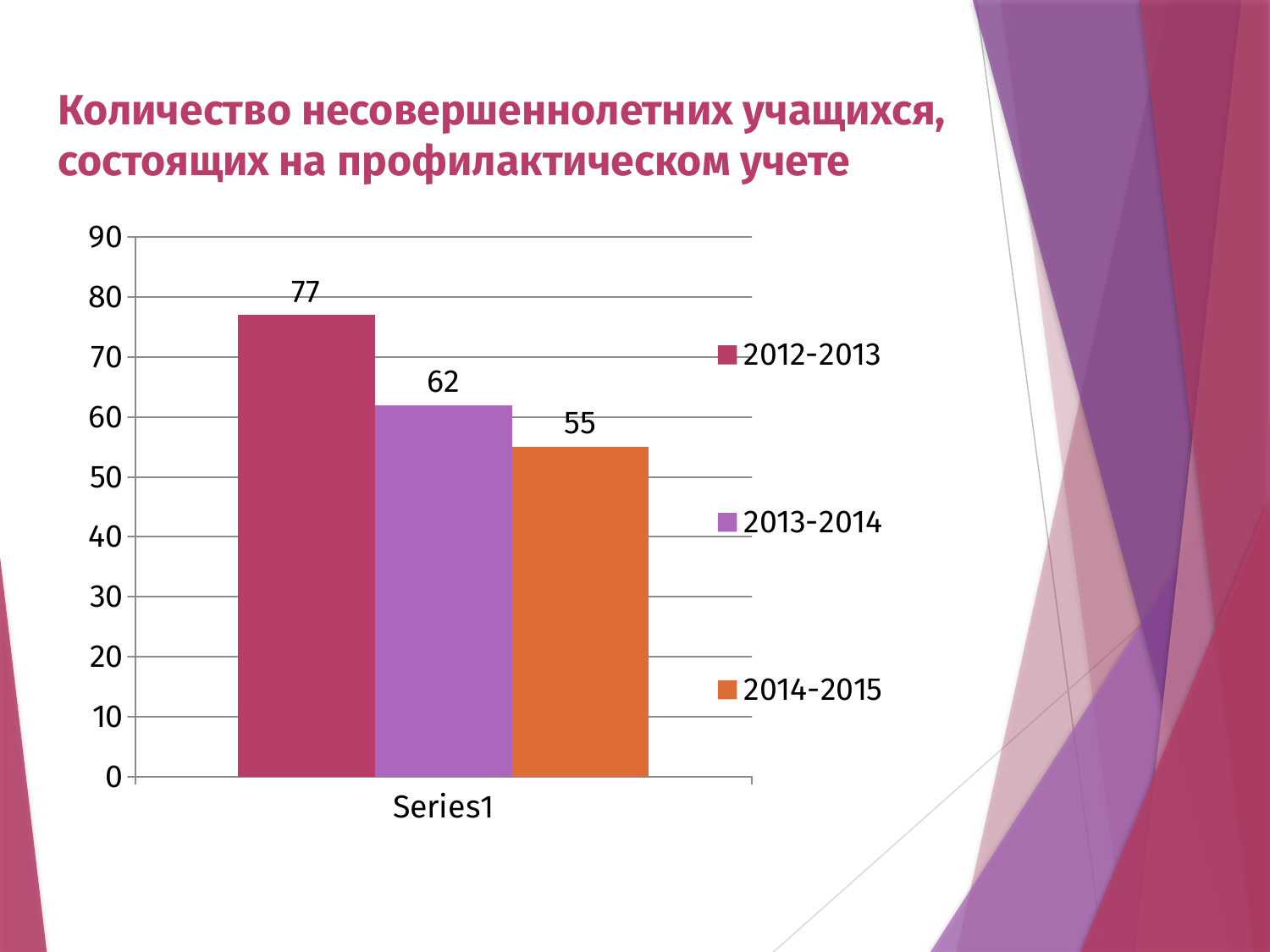

# Количество несовершеннолетних учащихся, состоящих на профилактическом учете

### Chart

| Category | 2012-2013 | 2013-2014 | 2014-2015 |
|---|---|---|---|
|  | 77.0 | 62.0 | 55.0 |